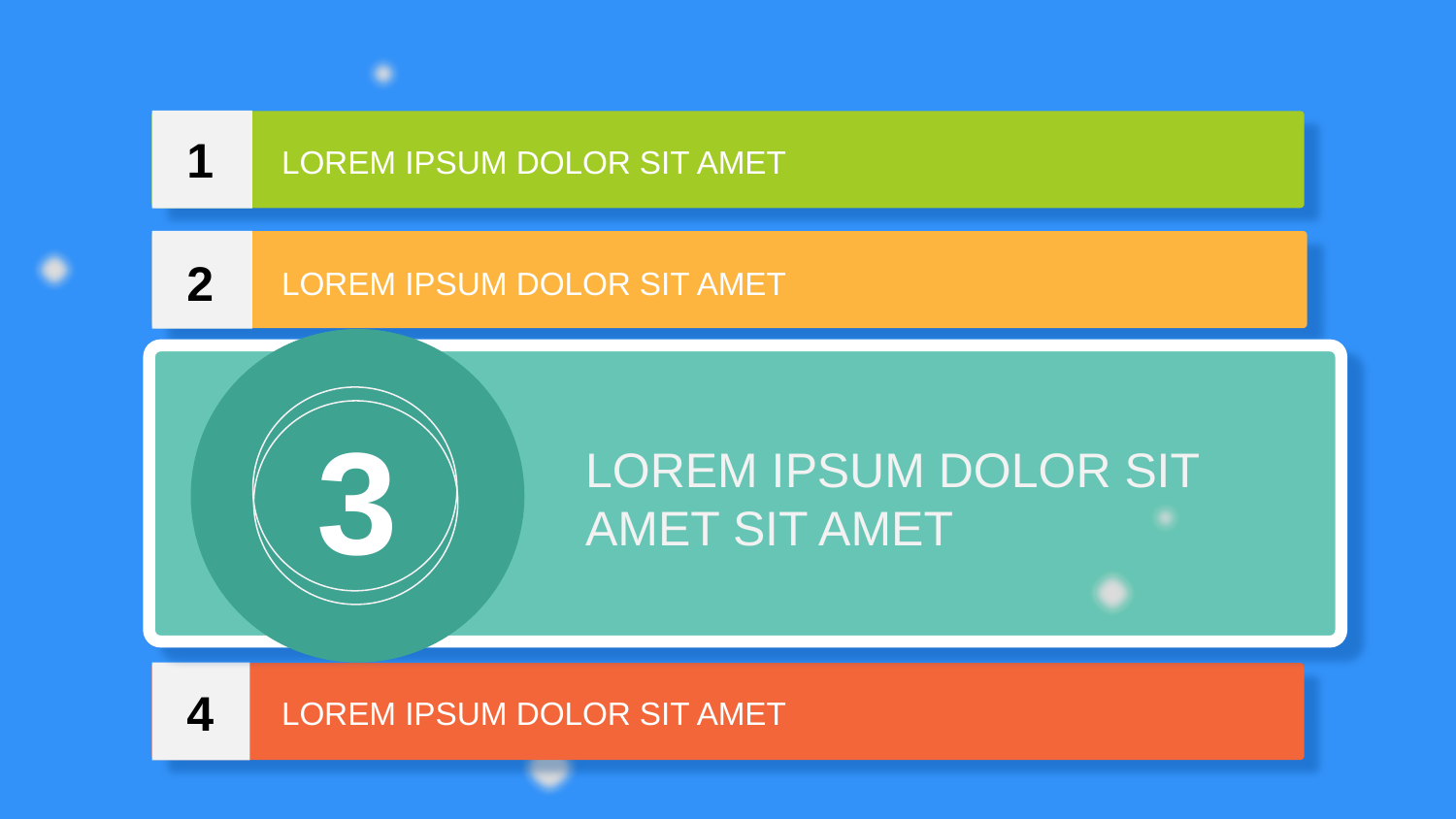

1
LOREM IPSUM DOLOR SIT AMET

2

LOREM IPSUM DOLOR SIT AMET

3

LOREM IPSUM DOLOR SIT AMET SIT AMET

4
LOREM IPSUM DOLOR SIT AMET